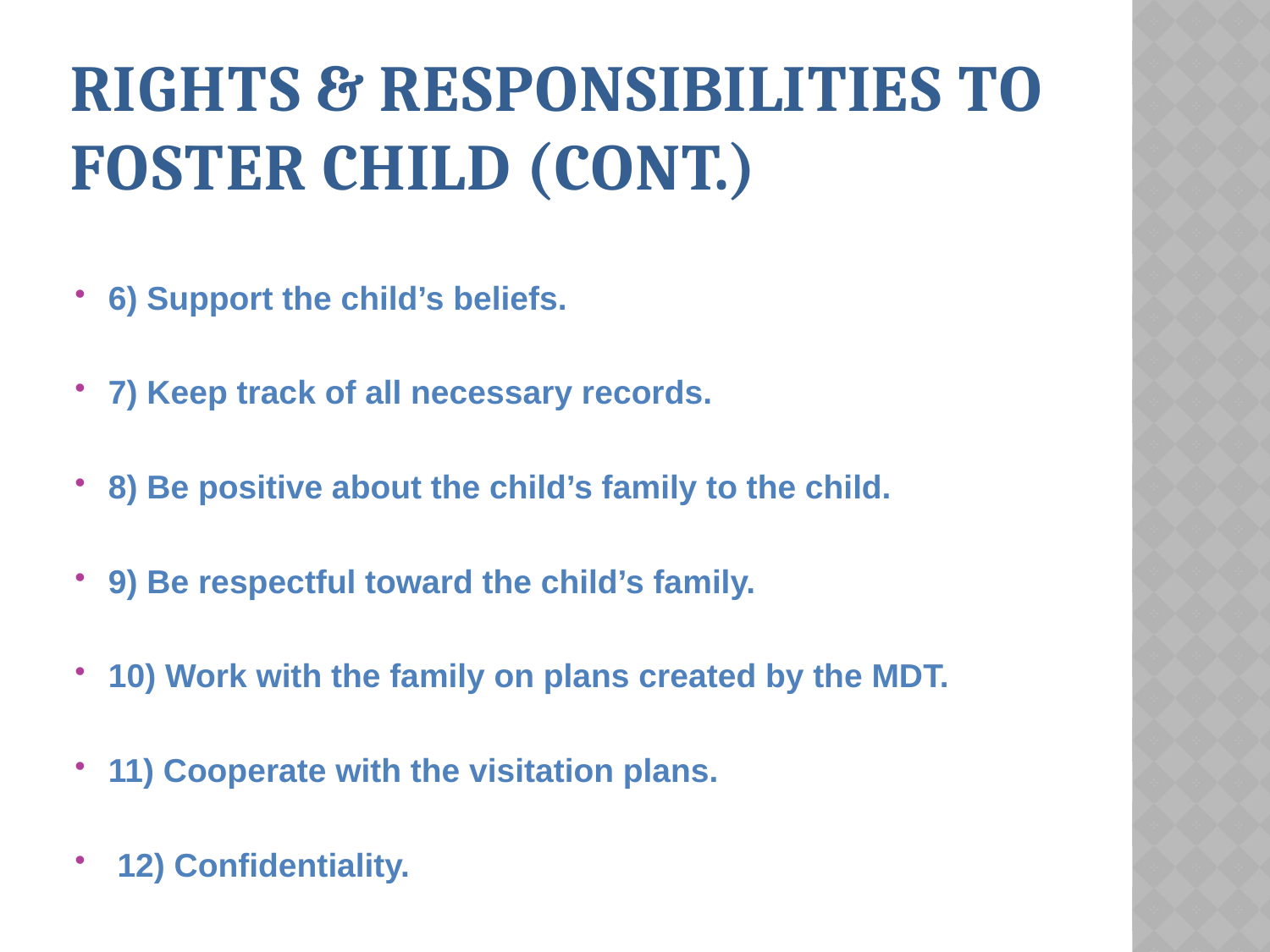

# Rights & Responsibilities to Foster Child (cont.)

6) Support the child’s beliefs.

7) Keep track of all necessary records.

8) Be positive about the child’s family to the child.

9) Be respectful toward the child’s family.

10) Work with the family on plans created by the MDT.

11) Cooperate with the visitation plans.

 12) Confidentiality.